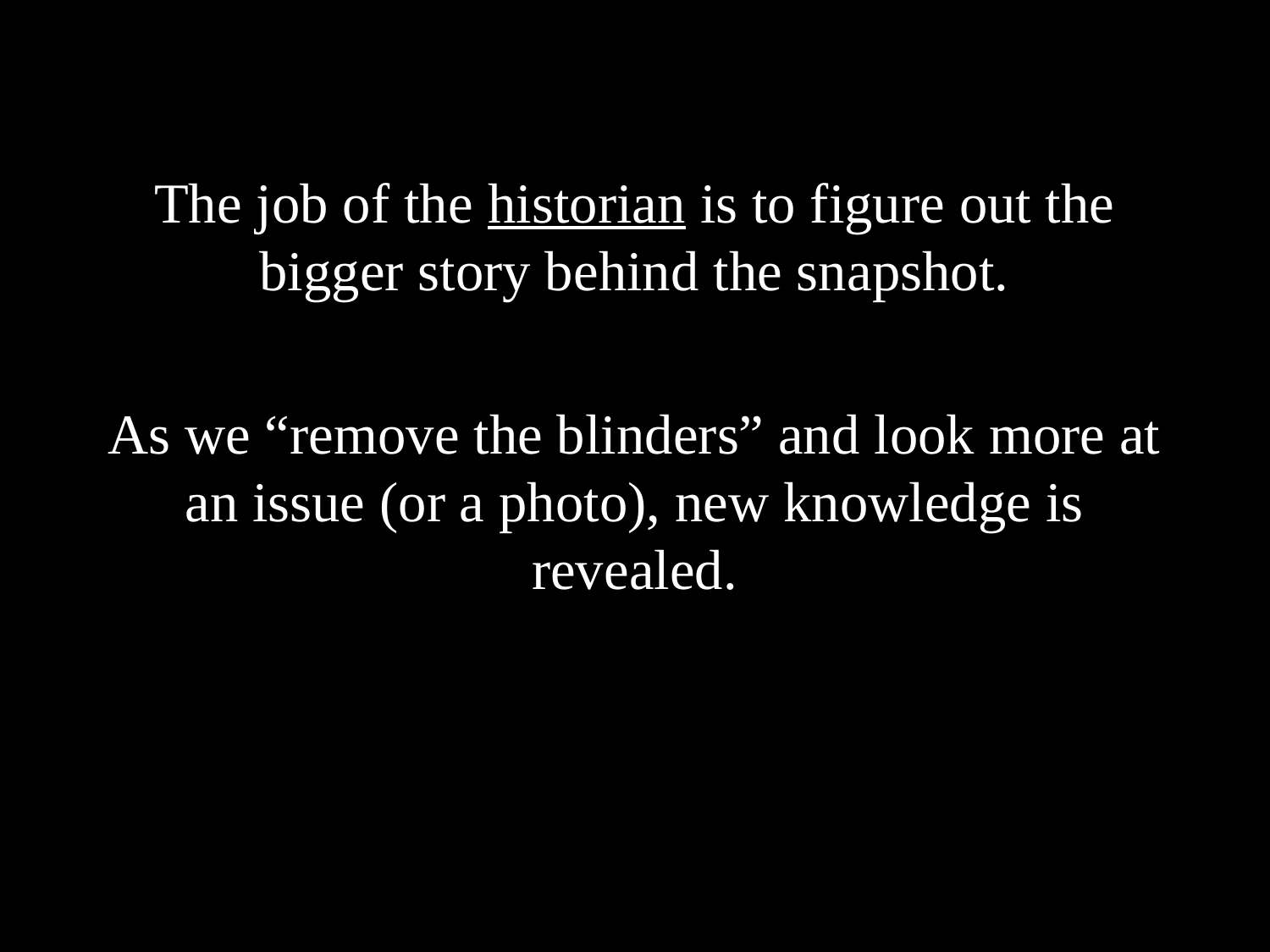

The job of the historian is to figure out the bigger story behind the snapshot.

As we “remove the blinders” and look more at an issue (or a photo), new knowledge is revealed.